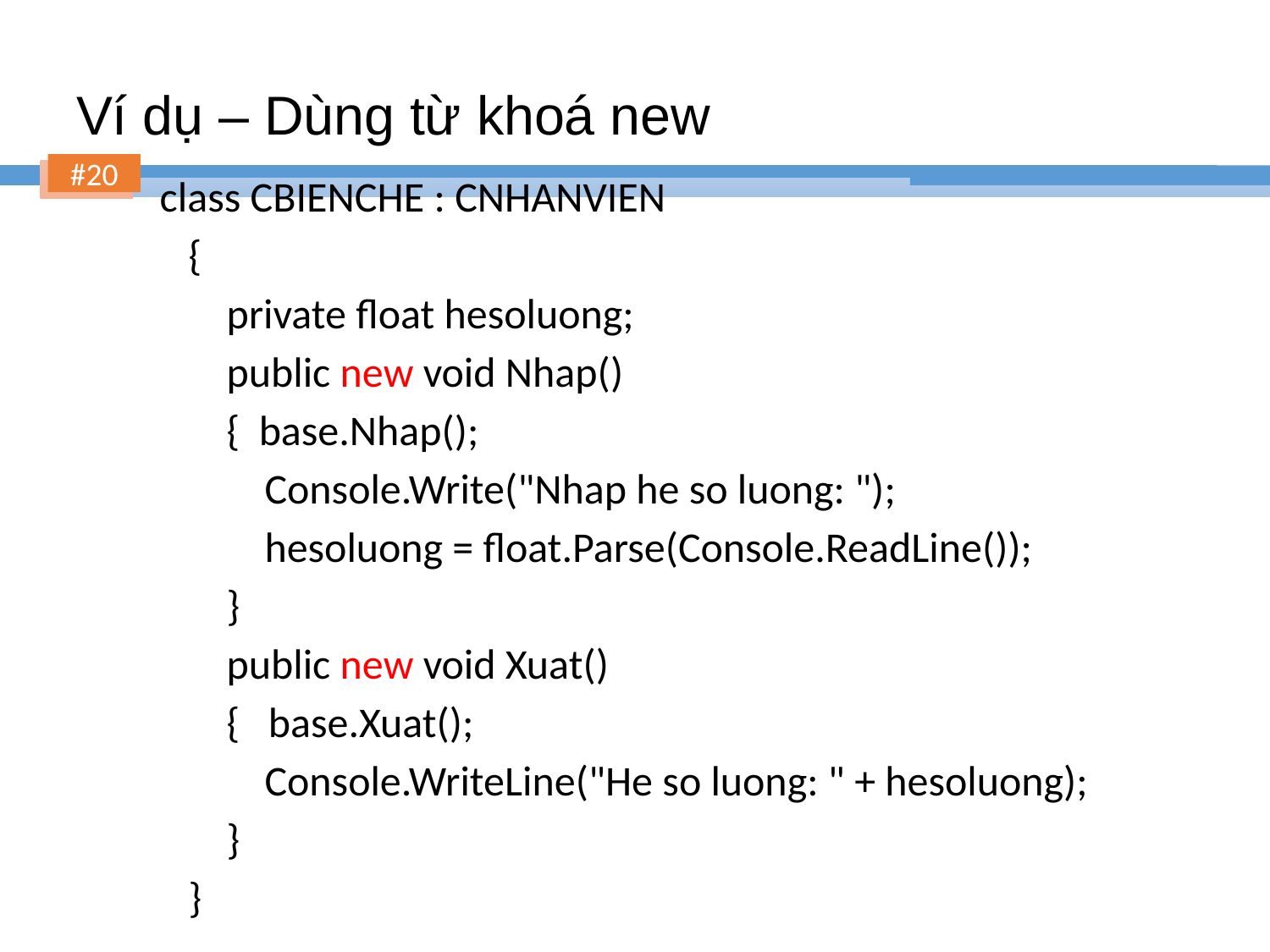

# Ví dụ – Dùng từ khoá new
 class CBIENCHE : CNHANVIEN
    {
        private float hesoluong;
	    public new void Nhap()
        {  base.Nhap();
            Console.Write("Nhap he so luong: ");
            hesoluong = float.Parse(Console.ReadLine());
        }
        public new void Xuat()
        {   base.Xuat();
            Console.WriteLine("He so luong: " + hesoluong);
        }
    }
20